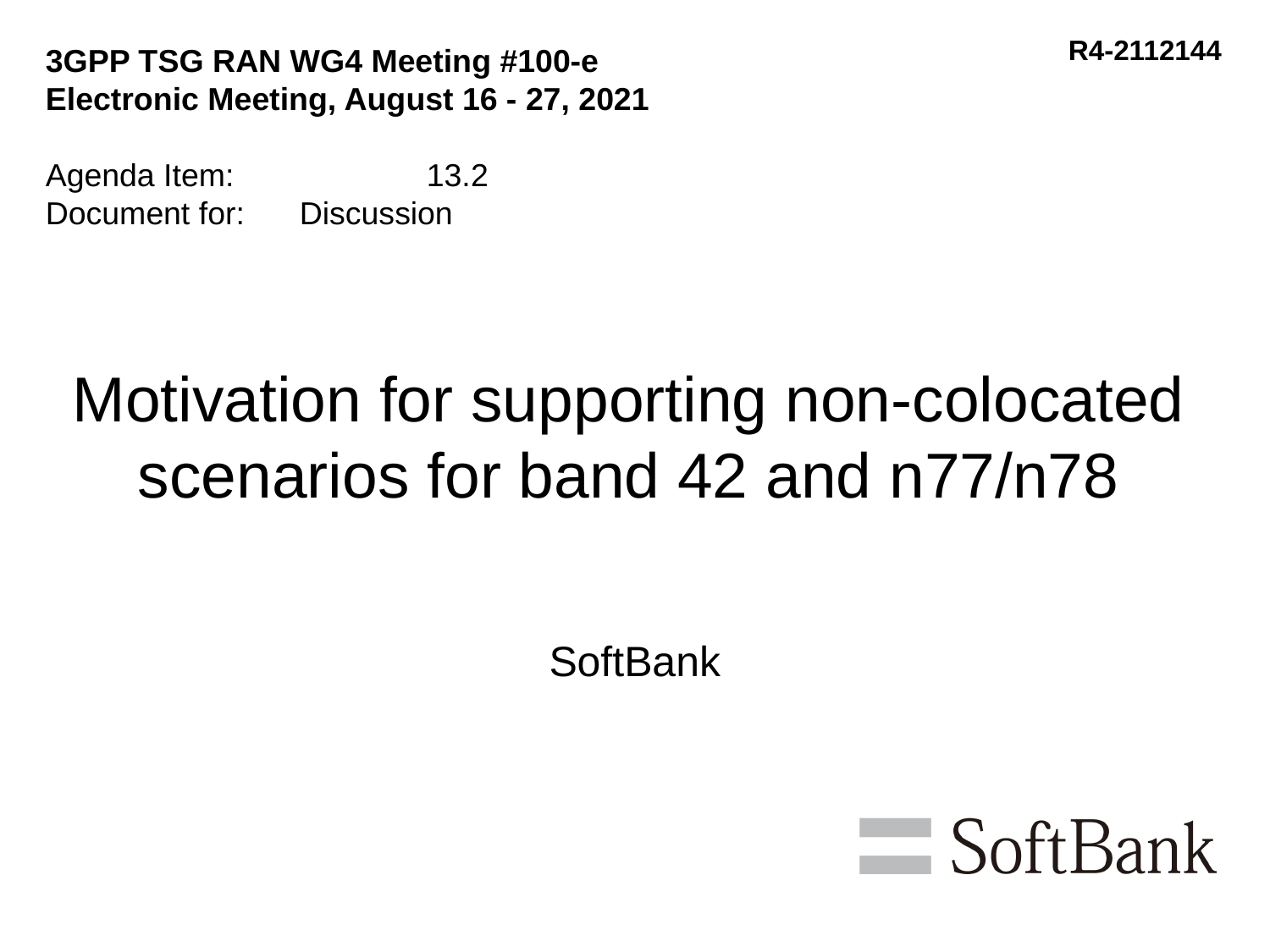

R4-2112144
3GPP TSG RAN WG4 Meeting #100-e
Electronic Meeting, August 16 - 27, 2021

Agenda Item:		13.2
Document for:	Discussion
# Motivation for supporting non-colocated scenarios for band 42 and n77/n78
SoftBank